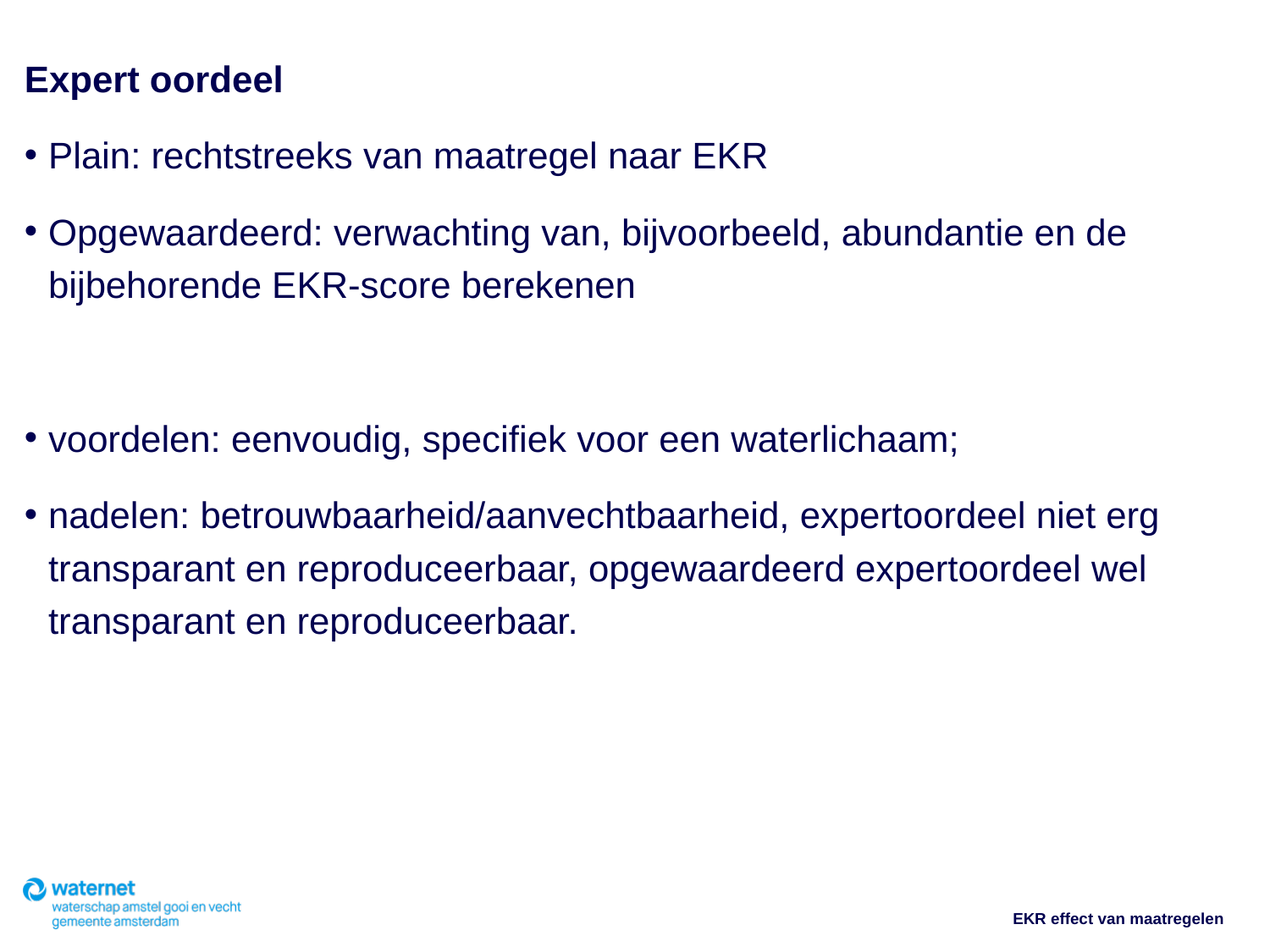

Expert oordeel
Plain: rechtstreeks van maatregel naar EKR
Opgewaardeerd: verwachting van, bijvoorbeeld, abundantie en de bijbehorende EKR-score berekenen

voordelen: eenvoudig, specifiek voor een waterlichaam;
nadelen: betrouwbaarheid/aanvechtbaarheid, expertoordeel niet erg transparant en reproduceerbaar, opgewaardeerd expertoordeel wel transparant en reproduceerbaar.